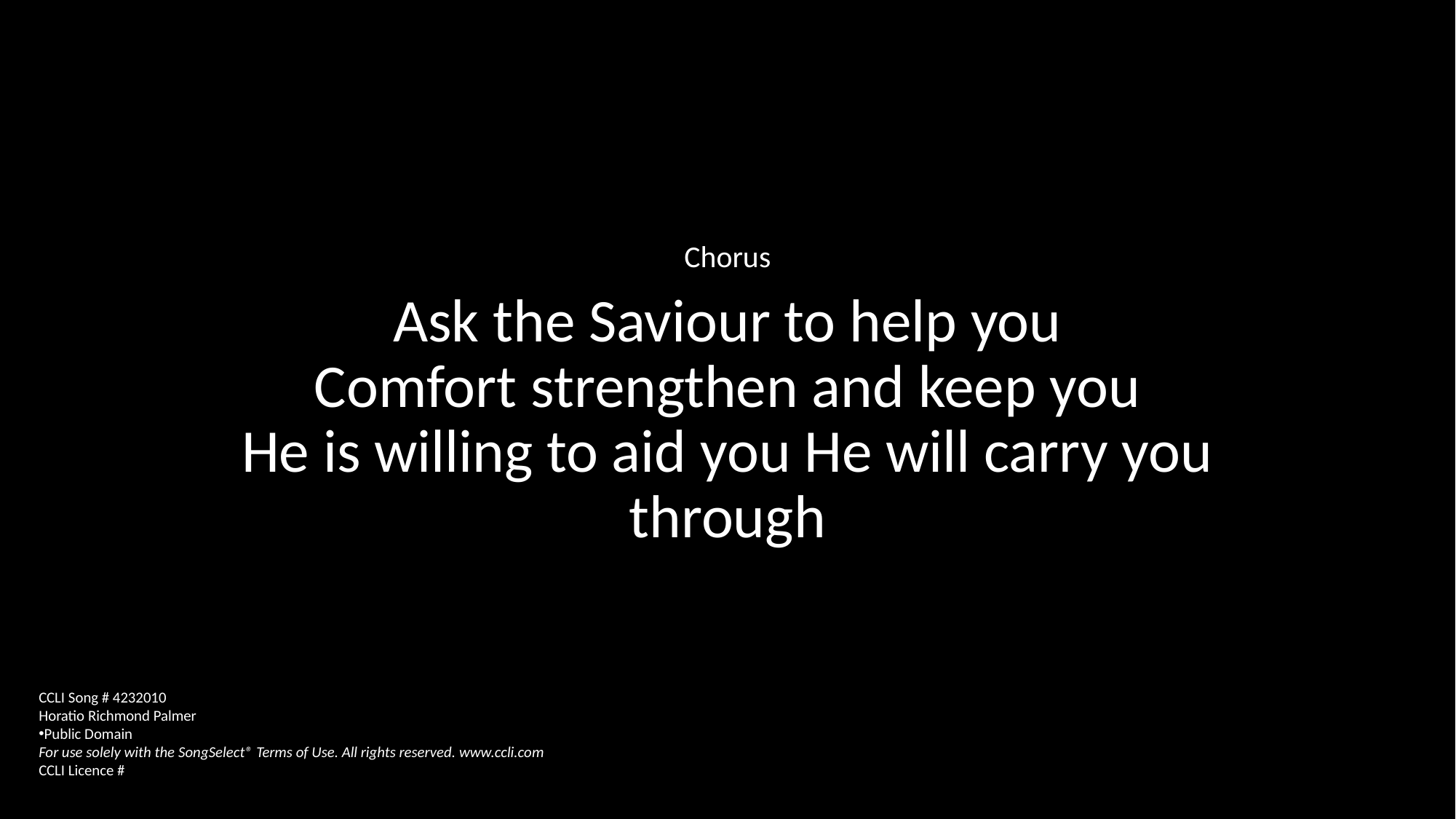

Chorus
Ask the Saviour to help you
Comfort strengthen and keep you
He is willing to aid you He will carry you through
CCLI Song # 4232010
Horatio Richmond Palmer
Public Domain
For use solely with the SongSelect® Terms of Use. All rights reserved. www.ccli.com
CCLI Licence #